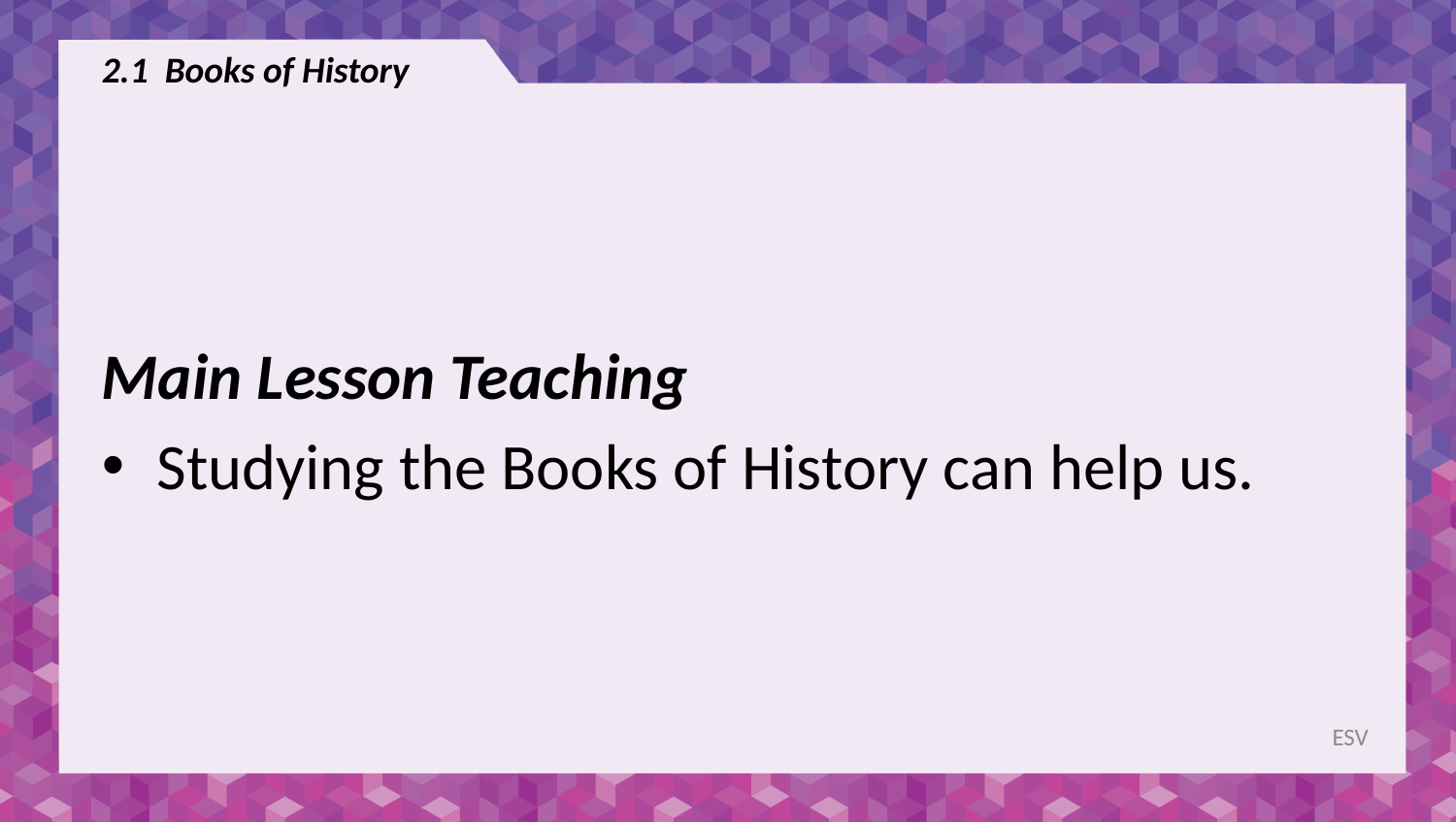

# 2.1  Books of History
Main Lesson Teaching
Studying the Books of History can help us.
ESV